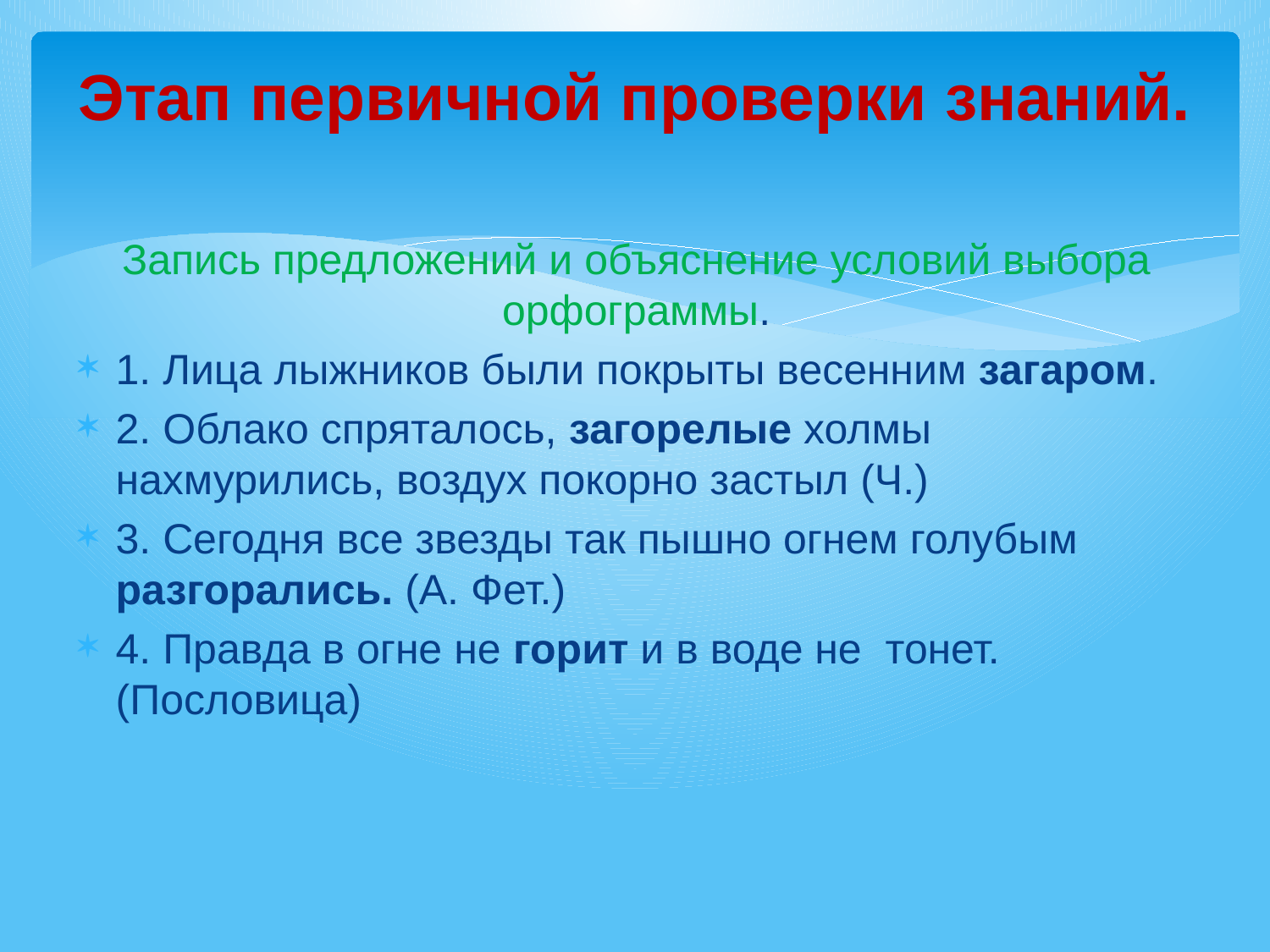

# Этап первичной проверки знаний.
Запись предложений и объяснение условий выбора орфограммы.
1. Лица лыжников были покрыты весенним загаром.
2. Облако спряталось, загорелые холмы нахмурились, воздух покорно застыл (Ч.)
3. Сегодня все звезды так пышно огнем голубым разгорались. (А. Фет.)
4. Правда в огне не горит и в воде не  тонет. (Пословица)